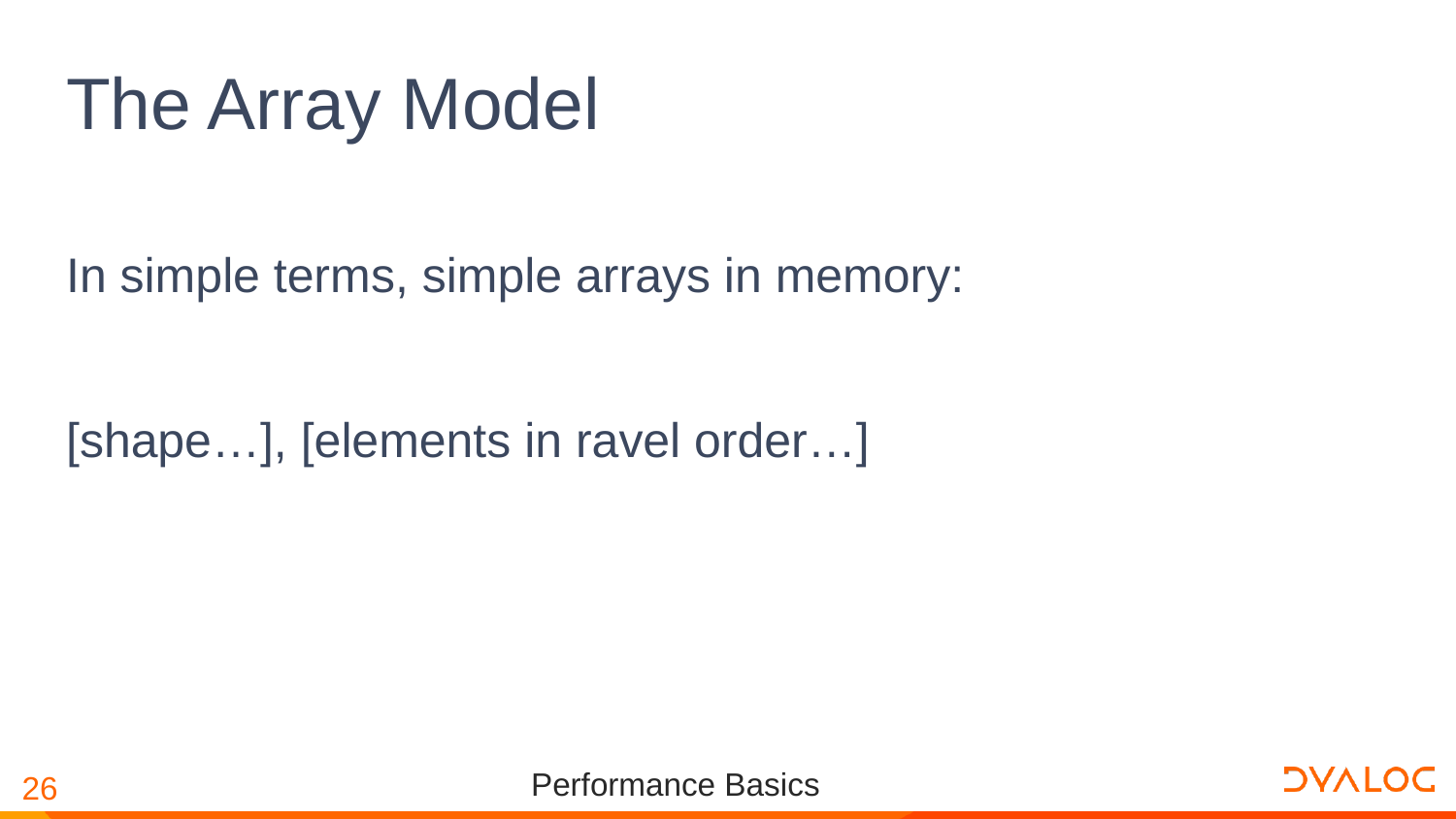

# The Array Model
In simple terms, simple arrays in memory:

[shape…], [elements in ravel order…]